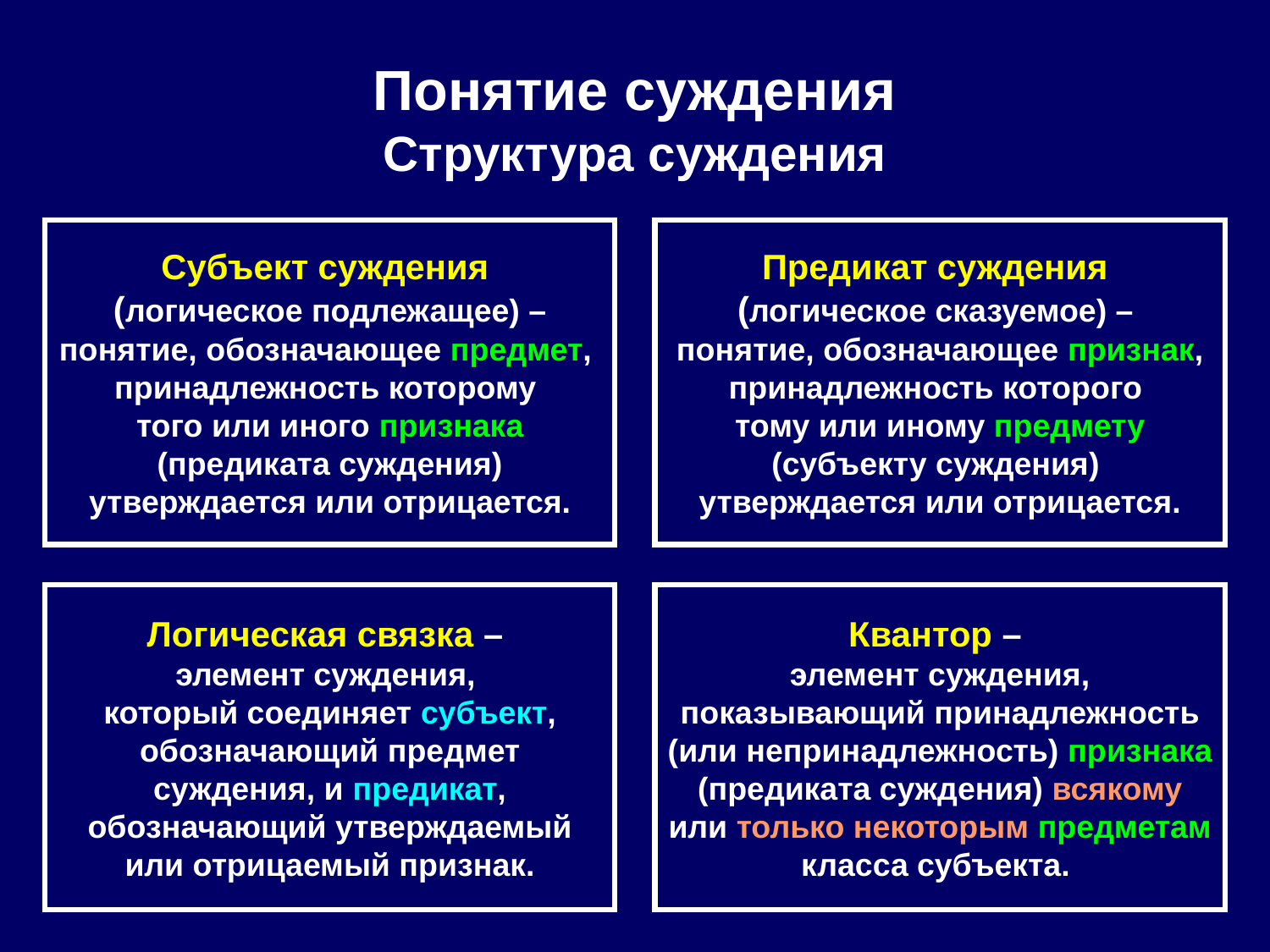

# Понятие суждения Структура суждения
Субъект суждения
(логическое подлежащее) – понятие, обозначающее предмет,
принадлежность которому
того или иного признака (предиката суждения) утверждается или отрицается.
Предикат суждения
(логическое сказуемое) –
 понятие, обозначающее признак,
принадлежность которого
тому или иному предмету (субъекту суждения)
 утверждается или отрицается.
Логическая связка –
элемент суждения,
который соединяет субъект, обозначающий предмет суждения, и предикат, обозначающий утверждаемый или отрицаемый признак.
Квантор –
 элемент суждения,
показывающий принадлежность (или непринадлежность) признака (предиката суждения) всякому или только некоторым предметам класса субъекта.